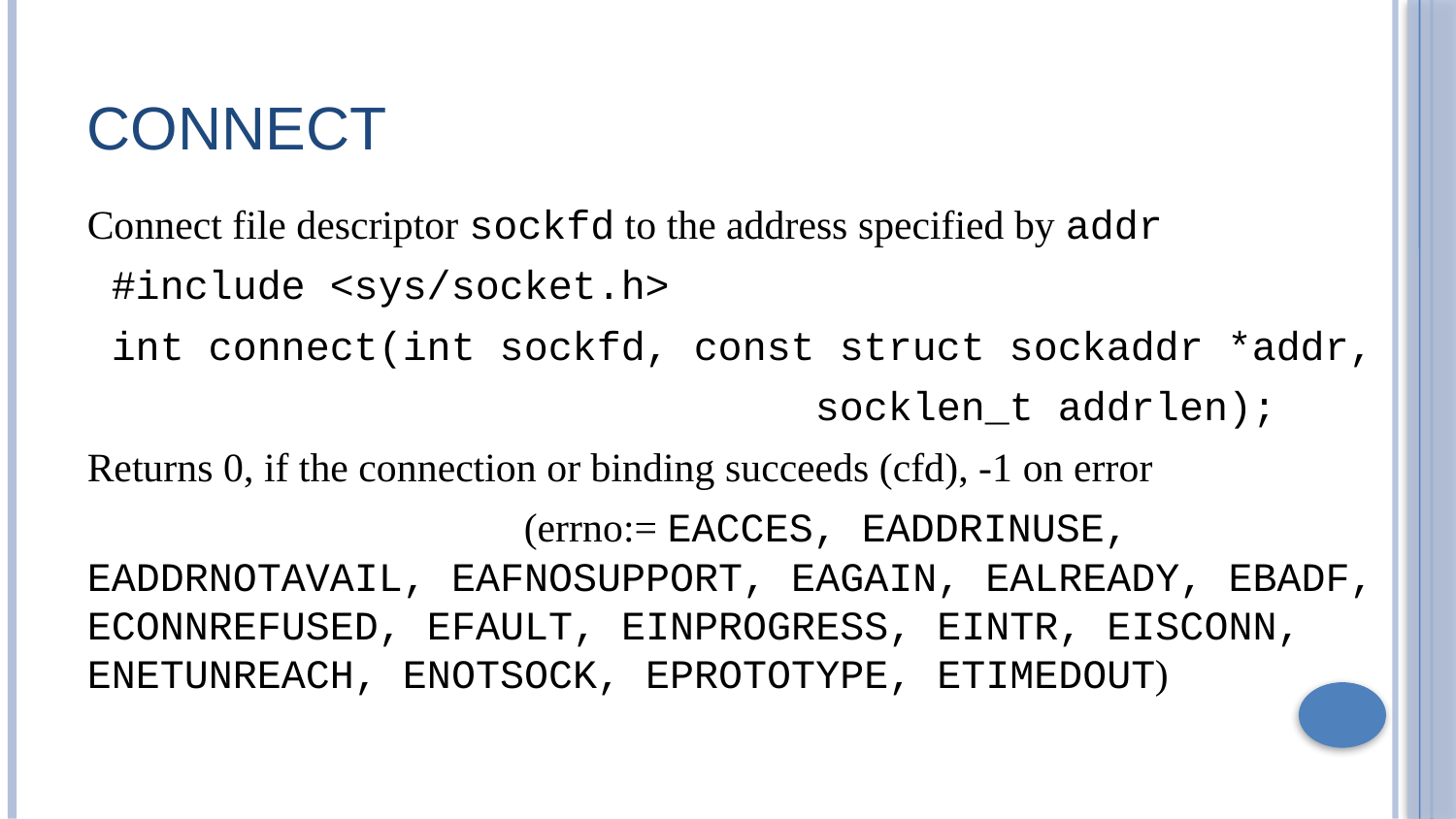

# Connect
Connect file descriptor sockfd to the address specified by addr
 #include <sys/socket.h>
 int connect(int sockfd, const struct sockaddr *addr,
                   		socklen_t addrlen);
Returns 0, if the connection or binding succeeds (cfd), -1 on error
			(errno:= EACCES, EADDRINUSE, EADDRNOTAVAIL, EAFNOSUPPORT, EAGAIN, EALREADY, EBADF, ECONNREFUSED, EFAULT, EINPROGRESS, EINTR, EISCONN, ENETUNREACH, ENOTSOCK, EPROTOTYPE, ETIMEDOUT)